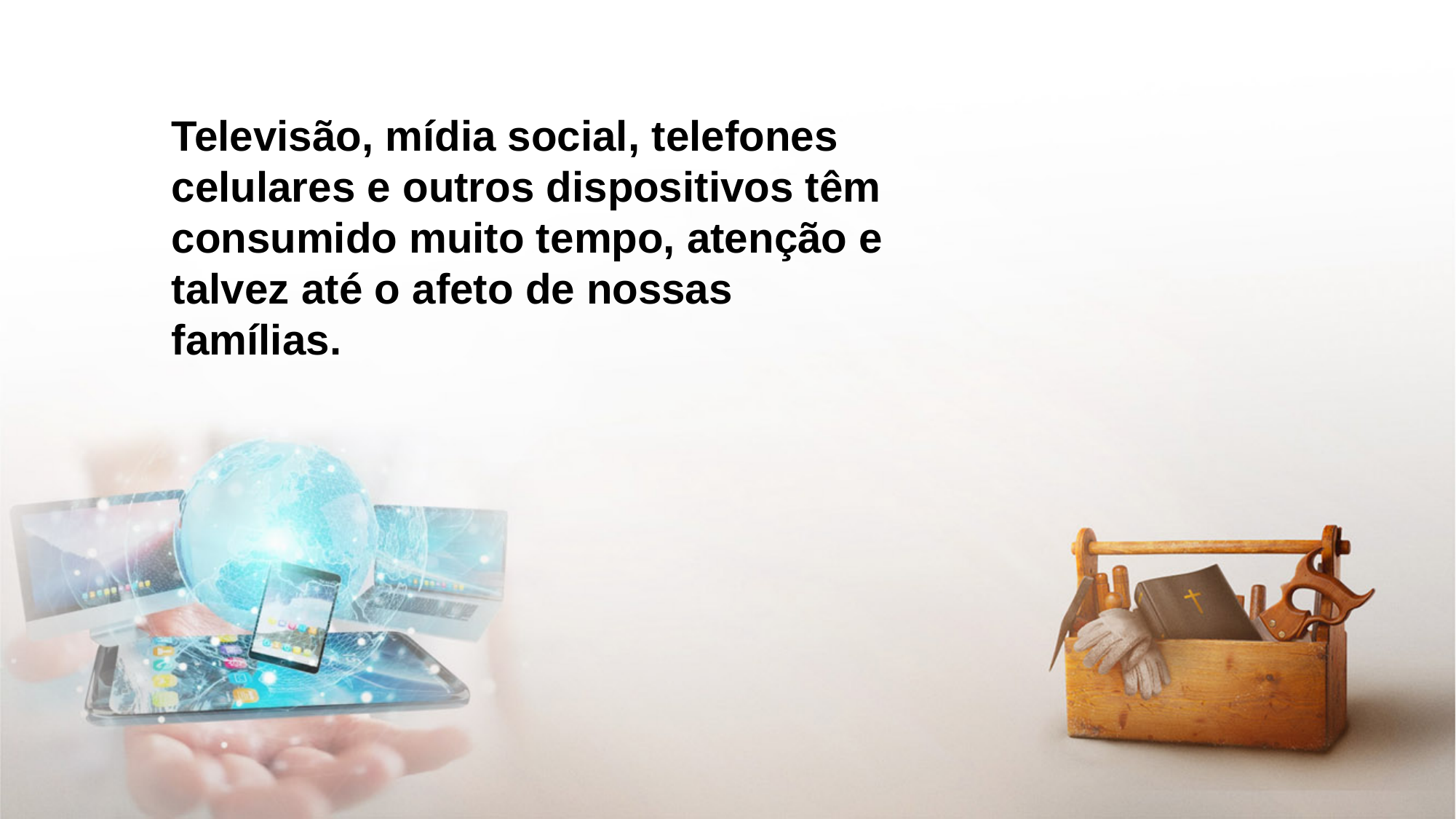

Televisão, mídia social, telefones celulares e outros dispositivos têm consumido muito tempo, atenção e talvez até o afeto de nossas famílias.